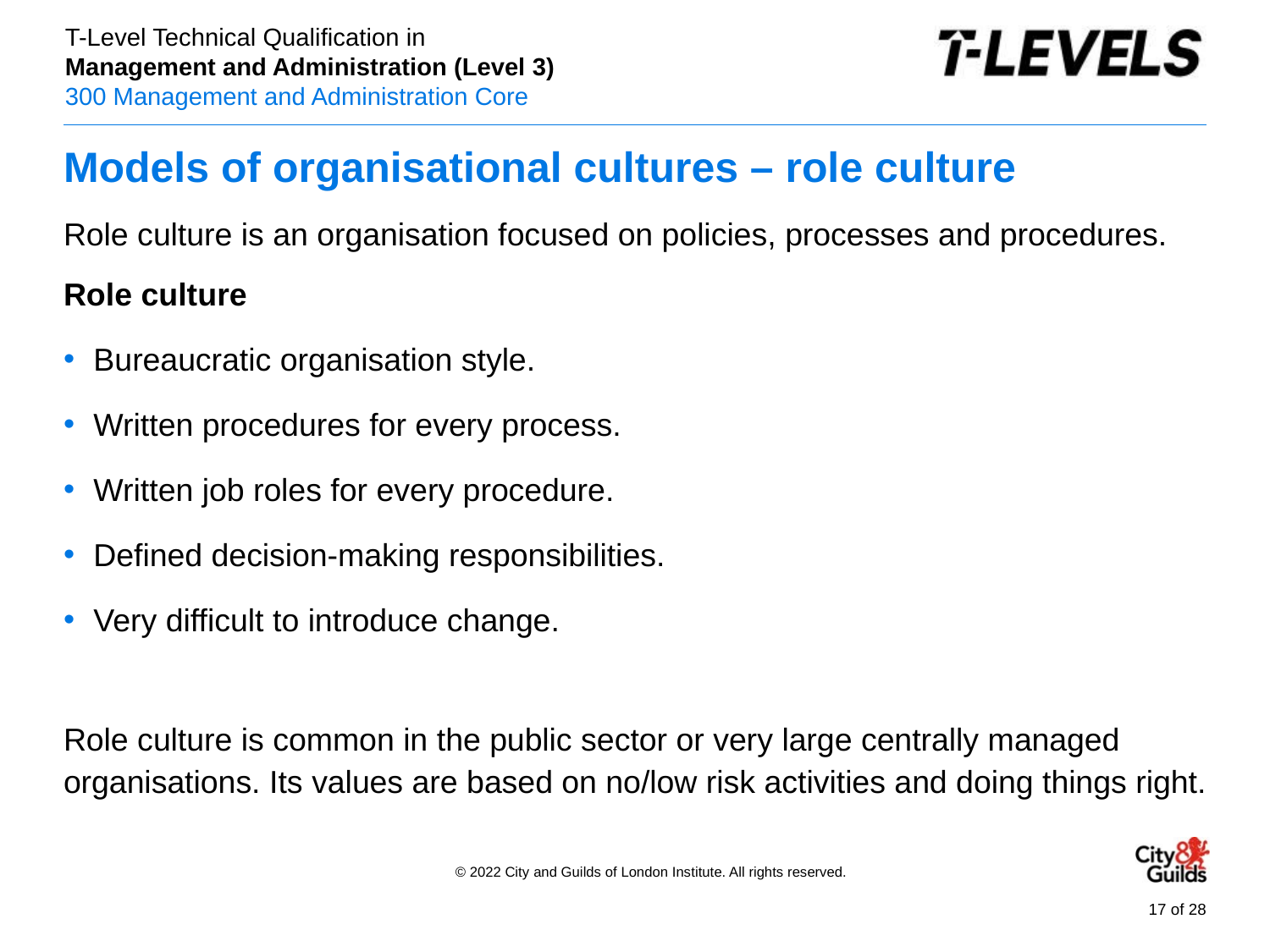

# Models of organisational cultures – role culture
Role culture is an organisation focused on policies, processes and procedures.
Role culture
Bureaucratic organisation style.
Written procedures for every process.
Written job roles for every procedure.
Defined decision-making responsibilities.
Very difficult to introduce change.

Role culture is common in the public sector or very large centrally managed organisations. Its values are based on no/low risk activities and doing things right.